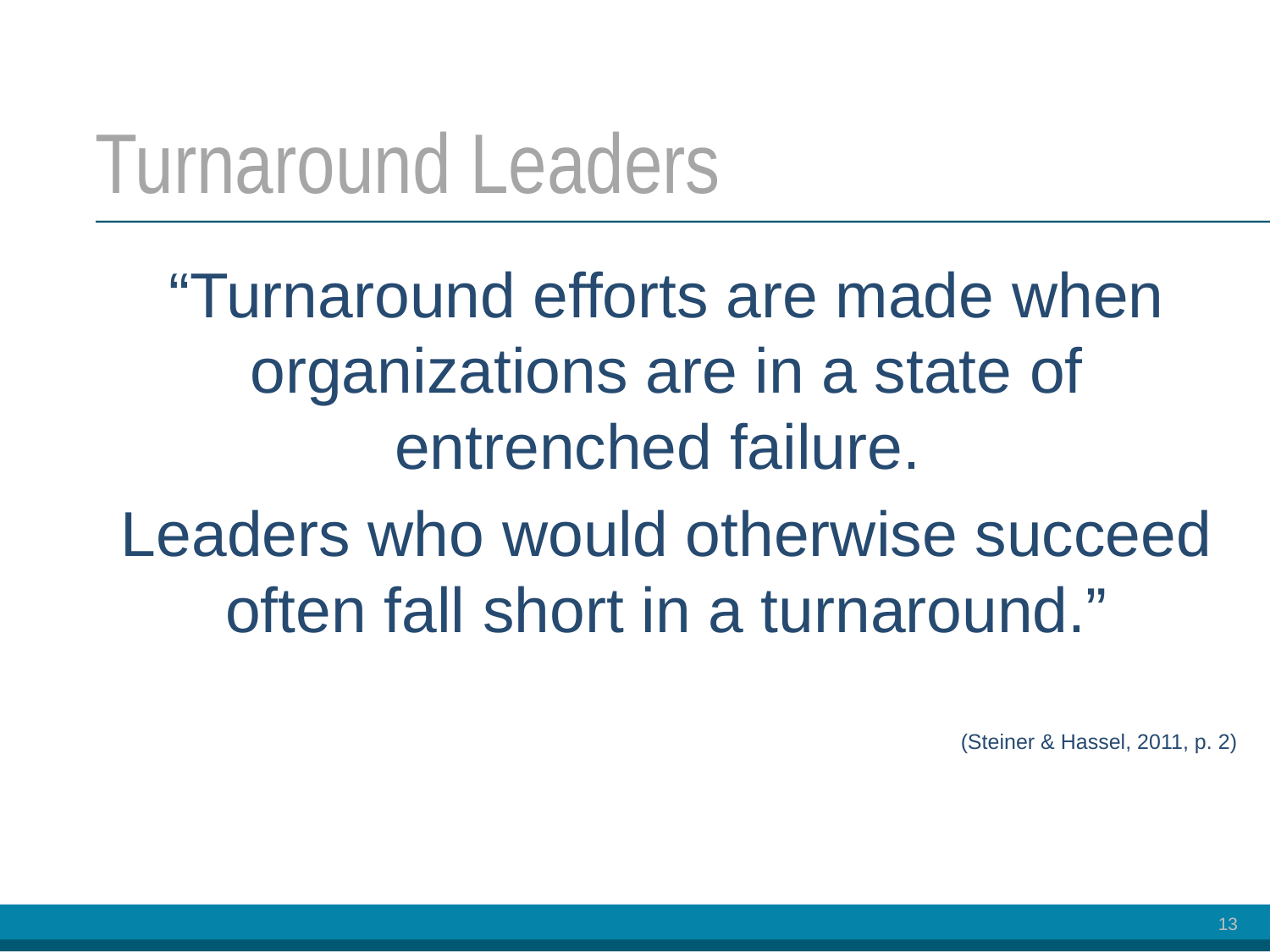

# Turnaround Leaders
“Turnaround efforts are made when organizations are in a state of entrenched failure.
Leaders who would otherwise succeed often fall short in a turnaround.”

(Steiner & Hassel, 2011, p. 2)
13